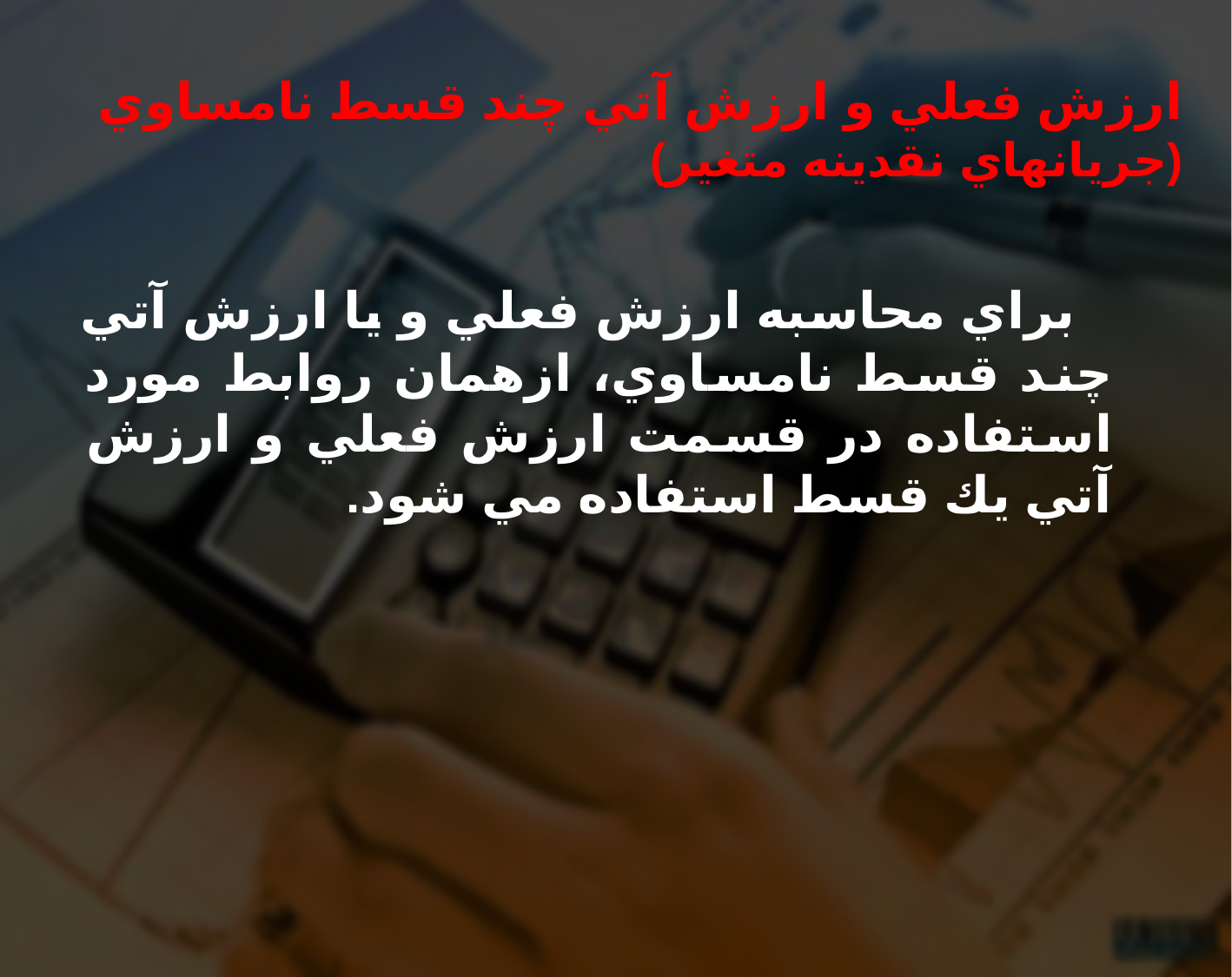

# ارزش فعلي و ارزش آتي چند قسط نامساوي (جريانهاي نقدينه متغير)
    براي محاسبه ارزش فعلي و يا ارزش آتي چند قسط نامساوي، ازهمان روابط مورد استفاده در قسمت ارزش فعلي و ارزش آتي يك قسط استفاده مي شود.